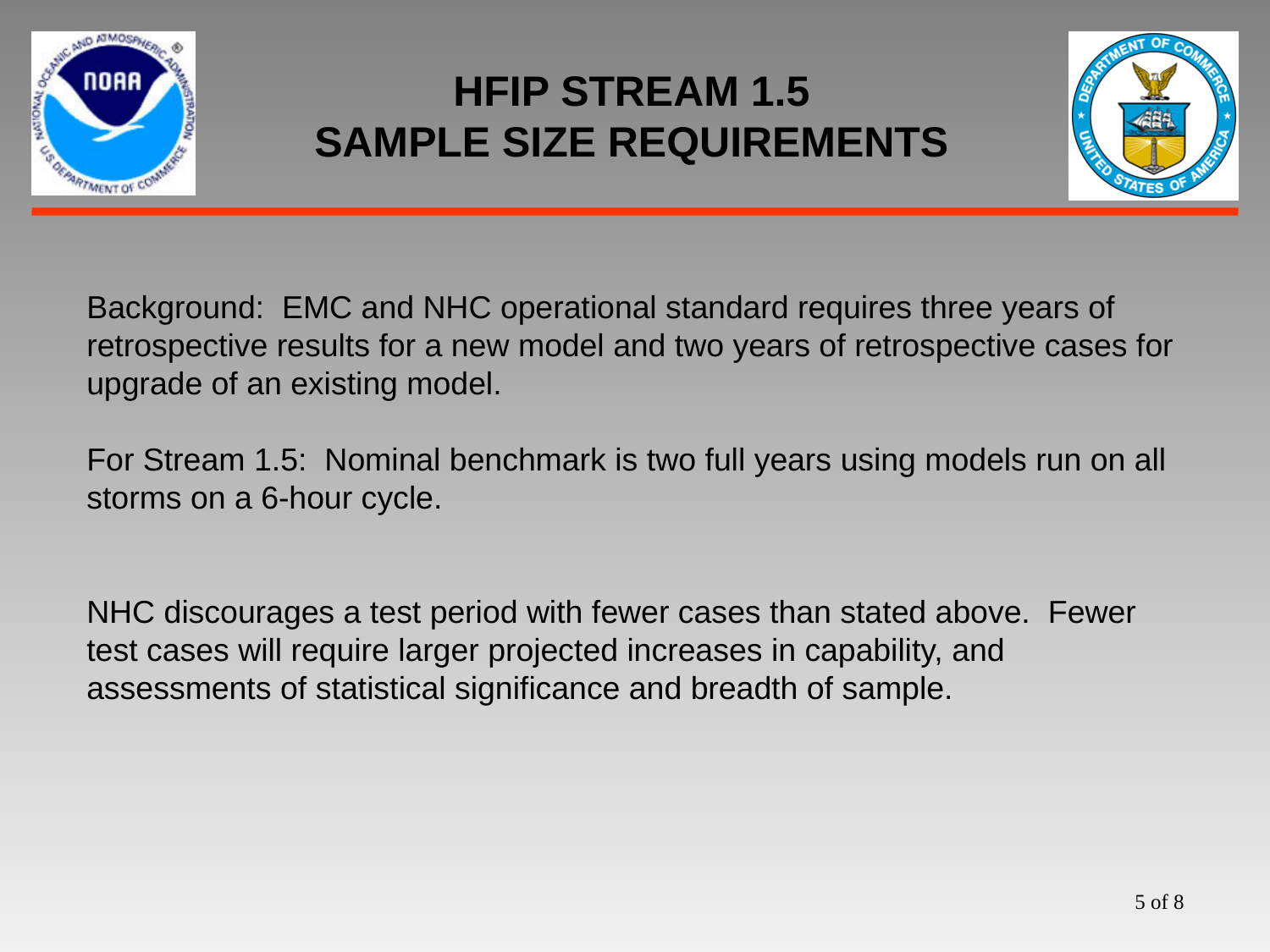

# HFIP STREAM 1.5 SAMPLE SIZE REQUIREMENTS

Background:  EMC and NHC operational standard requires three years of retrospective results for a new model and two years of retrospective cases for upgrade of an existing model.

For Stream 1.5:  Nominal benchmark is two full years using models run on all storms on a 6-hour cycle.

NHC discourages a test period with fewer cases than stated above.  Fewer test cases will require larger projected increases in capability, and assessments of statistical significance and breadth of sample.

5 of 8